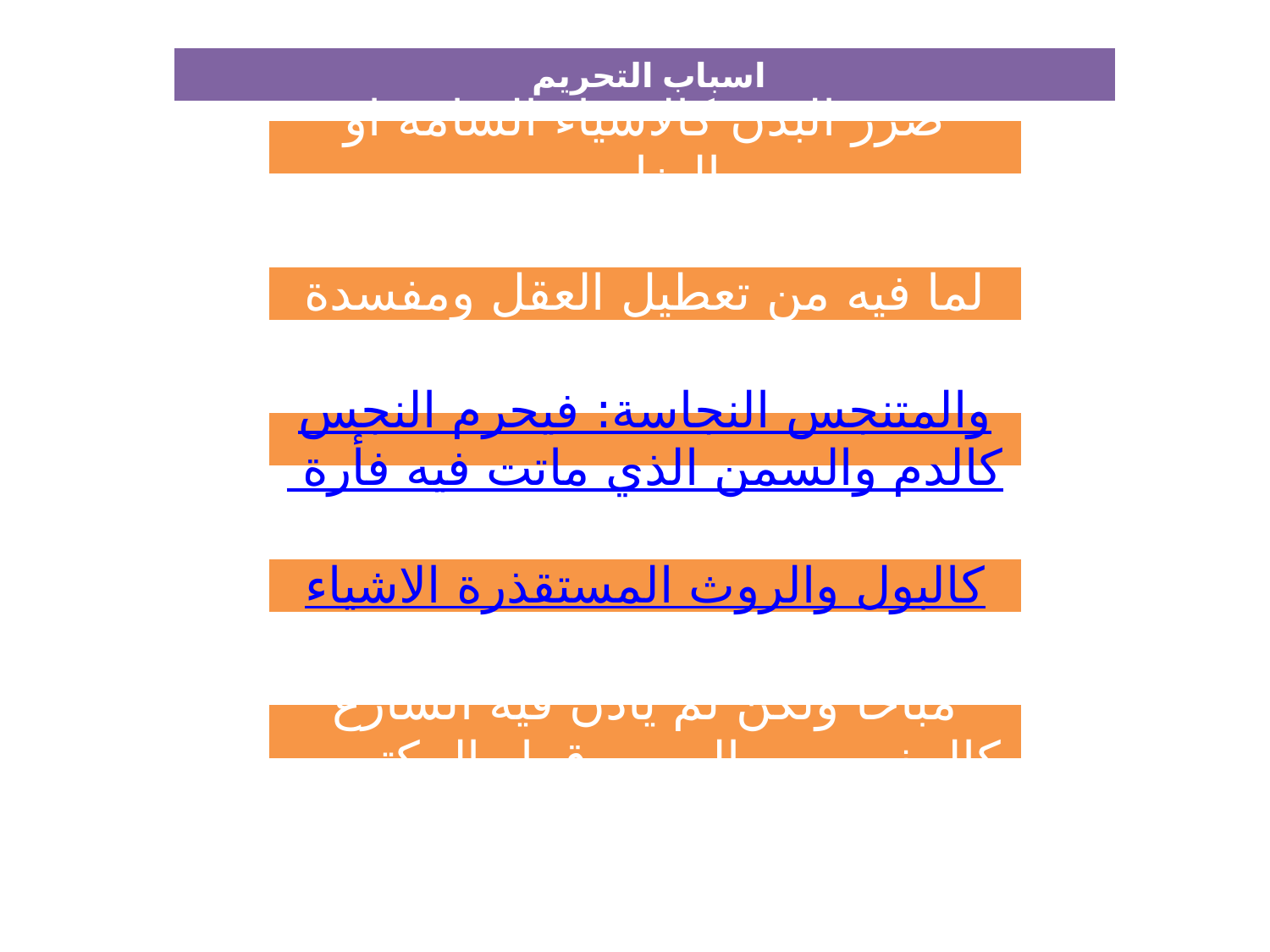

اسباب التحريم
ضرر العقل كالمسكرات والمخدرات لما فيه من تعطيل العقل ومفسدة للمجتمع